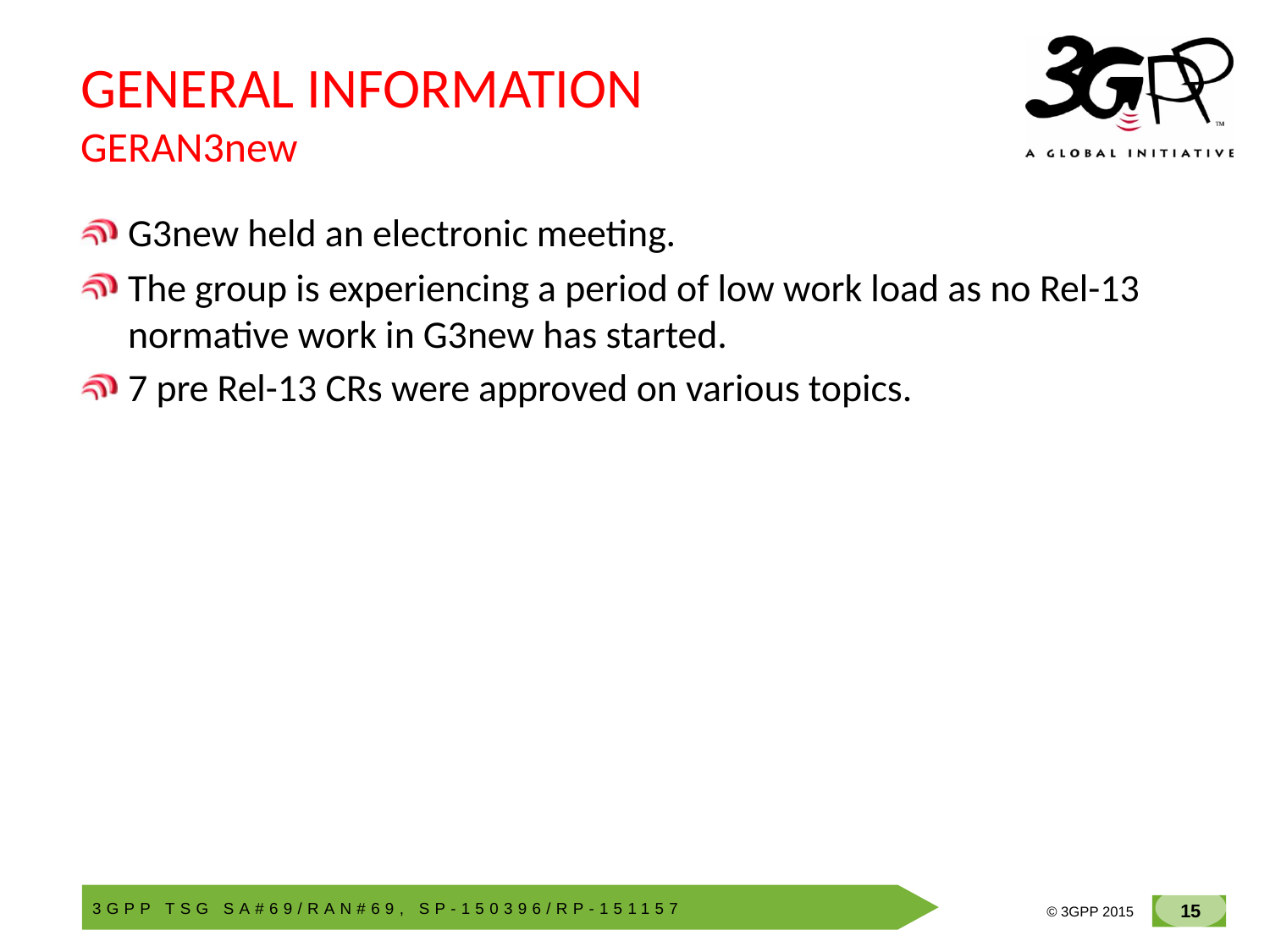

# GENERAL INFORMATION GERAN3new
G3new held an electronic meeting.
The group is experiencing a period of low work load as no Rel-13 normative work in G3new has started.
7 pre Rel-13 CRs were approved on various topics.